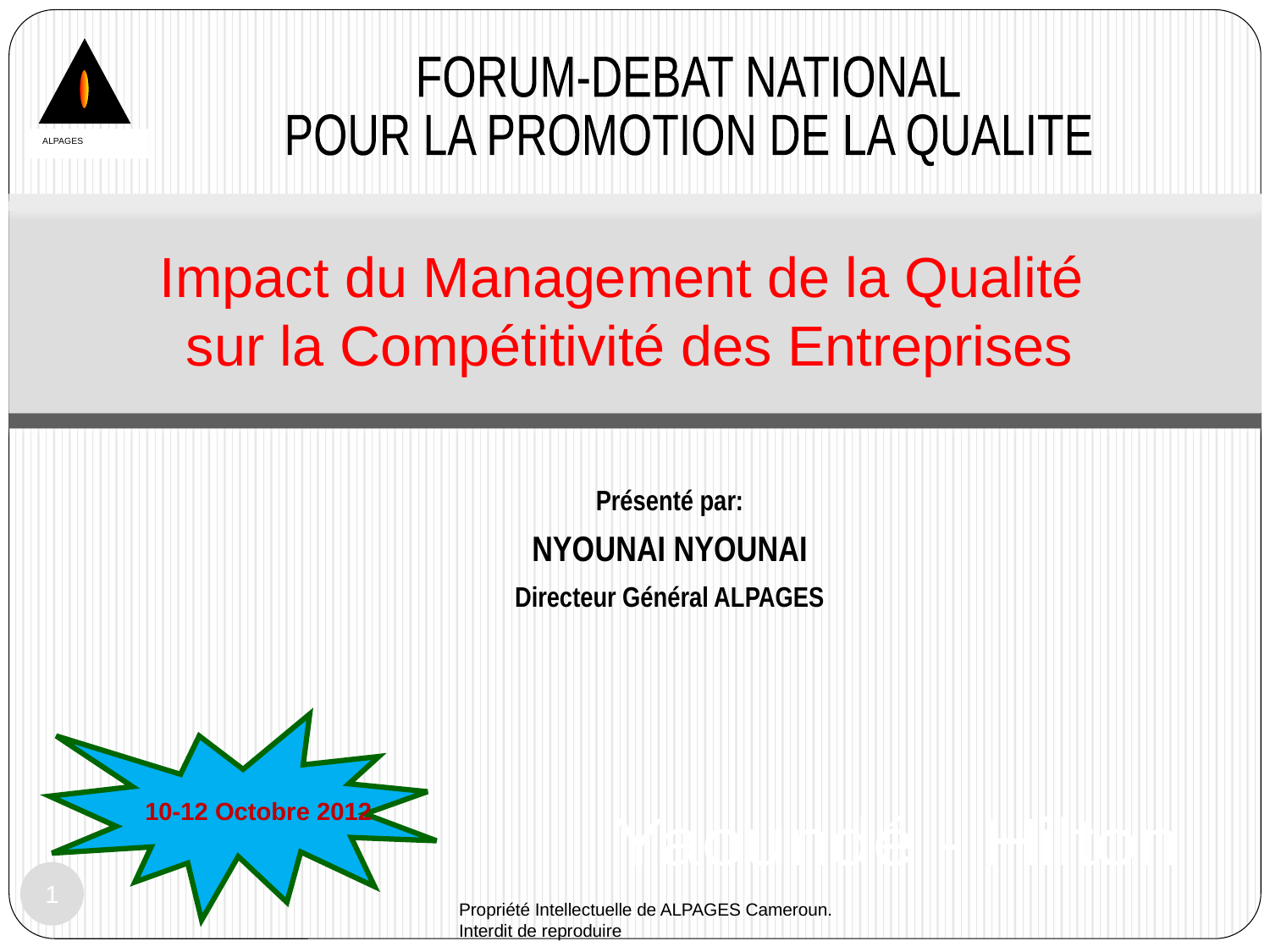

FORUM-DEBAT NATIONAL
POUR LA PROMOTION DE LA QUALITE

ALPAGES
# Impact du Management de la Qualité sur la Compétitivité des Entreprises
Présenté par:
NYOUNAI NYOUNAI
Directeur Général ALPAGES
10-12 Octobre 2012
Yaoundé - Hilton
1
Propriété Intellectuelle de ALPAGES Cameroun. Interdit de reproduire